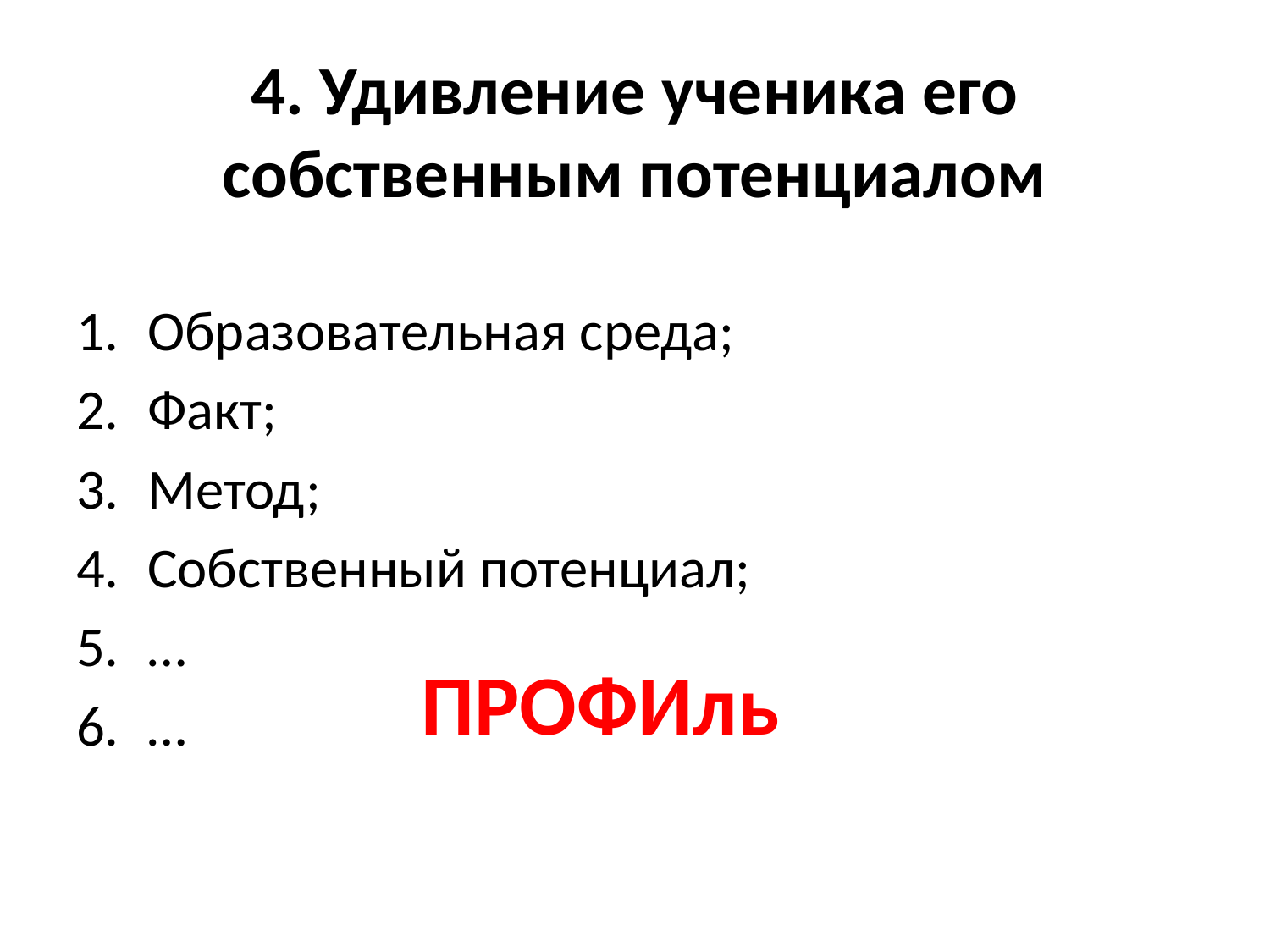

# 4. Удивление ученика его собственным потенциалом
Образовательная среда;
Факт;
Метод;
Собственный потенциал;
…
…
ПРОФИль